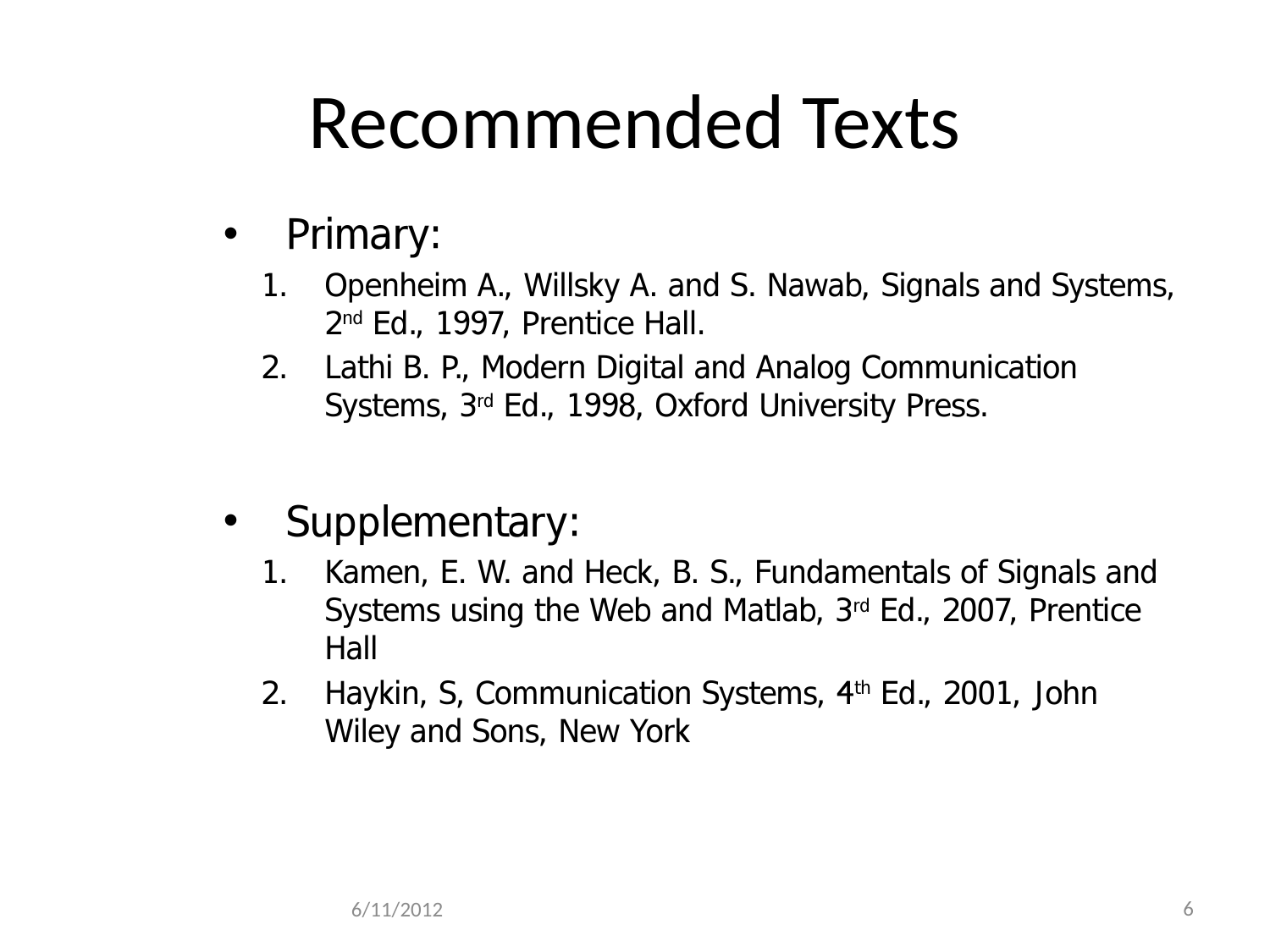

# Recommended Texts
Primary:
Openheim A., Willsky A. and S. Nawab, Signals and Systems, 2nd Ed., 1997, Prentice Hall.
Lathi B. P., Modern Digital and Analog Communication Systems, 3rd Ed., 1998, Oxford University Press.

Supplementary:
Kamen, E. W. and Heck, B. S., Fundamentals of Signals and Systems using the Web and Matlab, 3rd Ed., 2007, Prentice Hall
Haykin, S, Communication Systems, 4th Ed., 2001, John Wiley and Sons, New York
6/11/2012

6